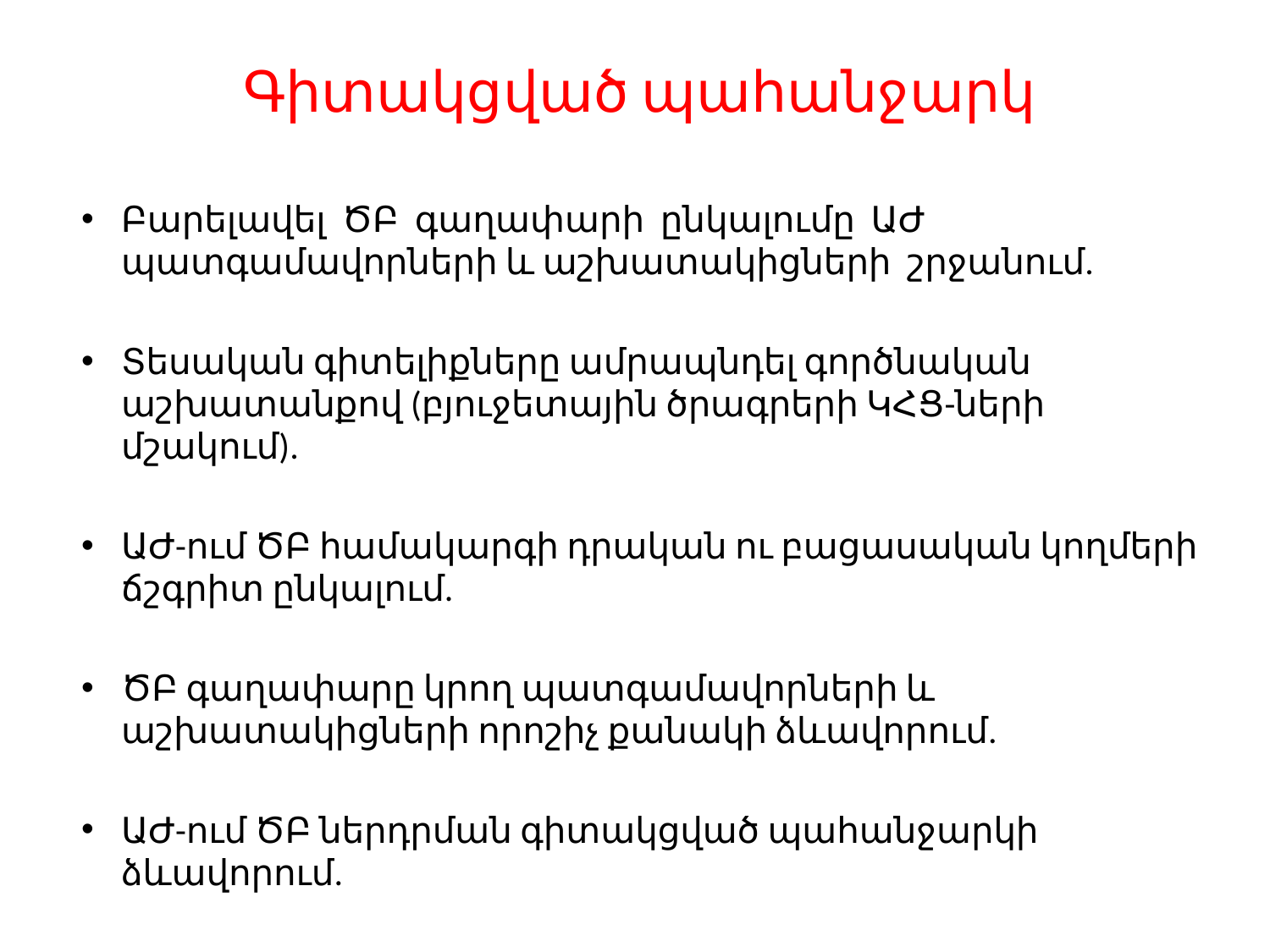

# Գիտակցված պահանջարկ
Բարելավել  ԾԲ  գաղափարի  ընկալումը  ԱԺ  պատգամավորների և աշխատակիցների  շրջանում.

Տեսական գիտելիքները ամրապնդել գործնական աշխատանքով (բյուջետային ծրագրերի ԿՀՑ-ների մշակում).

ԱԺ-ում ԾԲ համակարգի դրական ու բացասական կողմերի ճշգրիտ ընկալում.

ԾԲ գաղափարը կրող պատգամավորների և աշխատակիցների որոշիչ քանակի ձևավորում.

ԱԺ-ում ԾԲ ներդրման գիտակցված պահանջարկի ձևավորում.